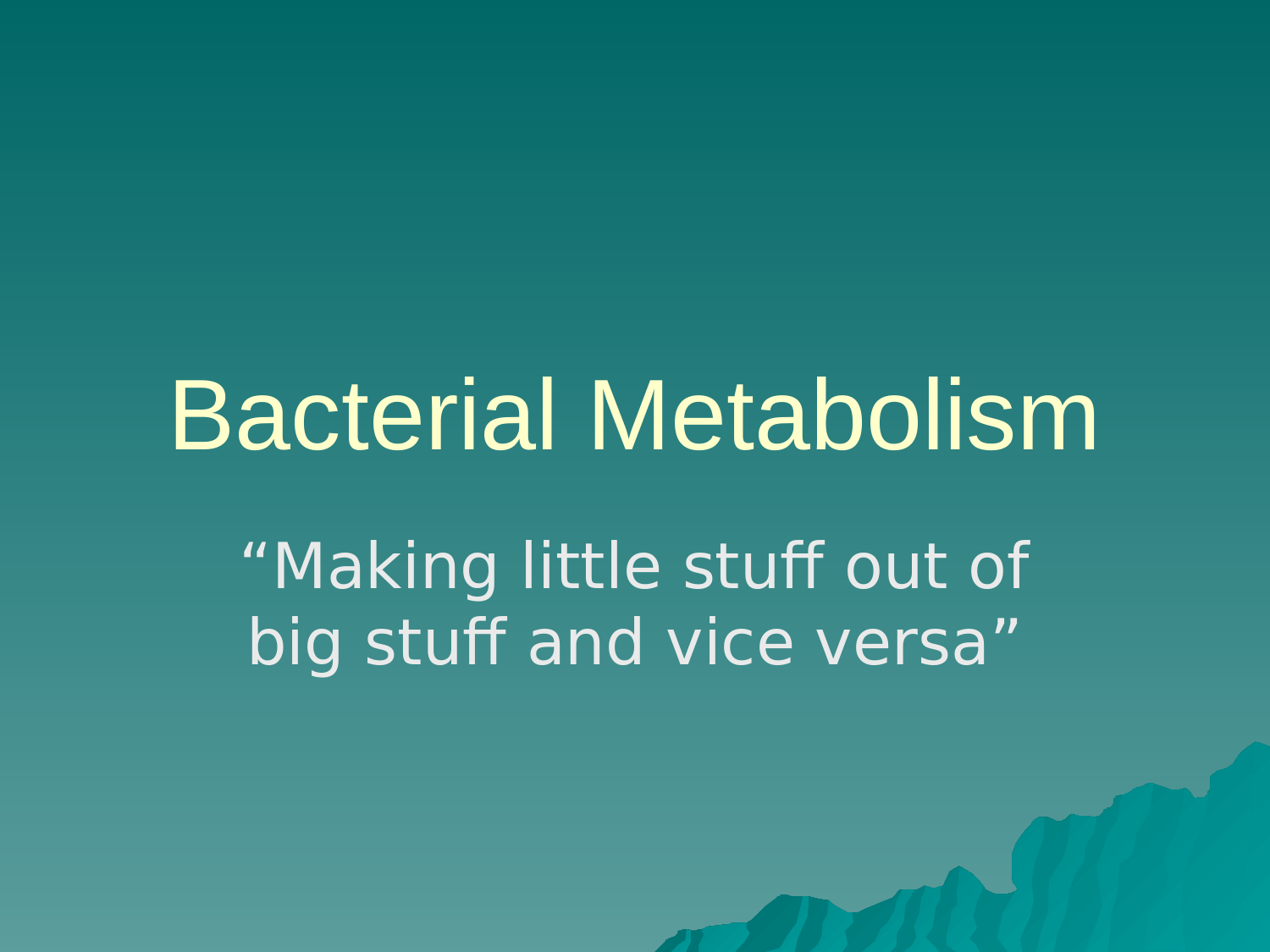

# Bacterial Metabolism
“Making little stuff out of big stuff and vice versa”